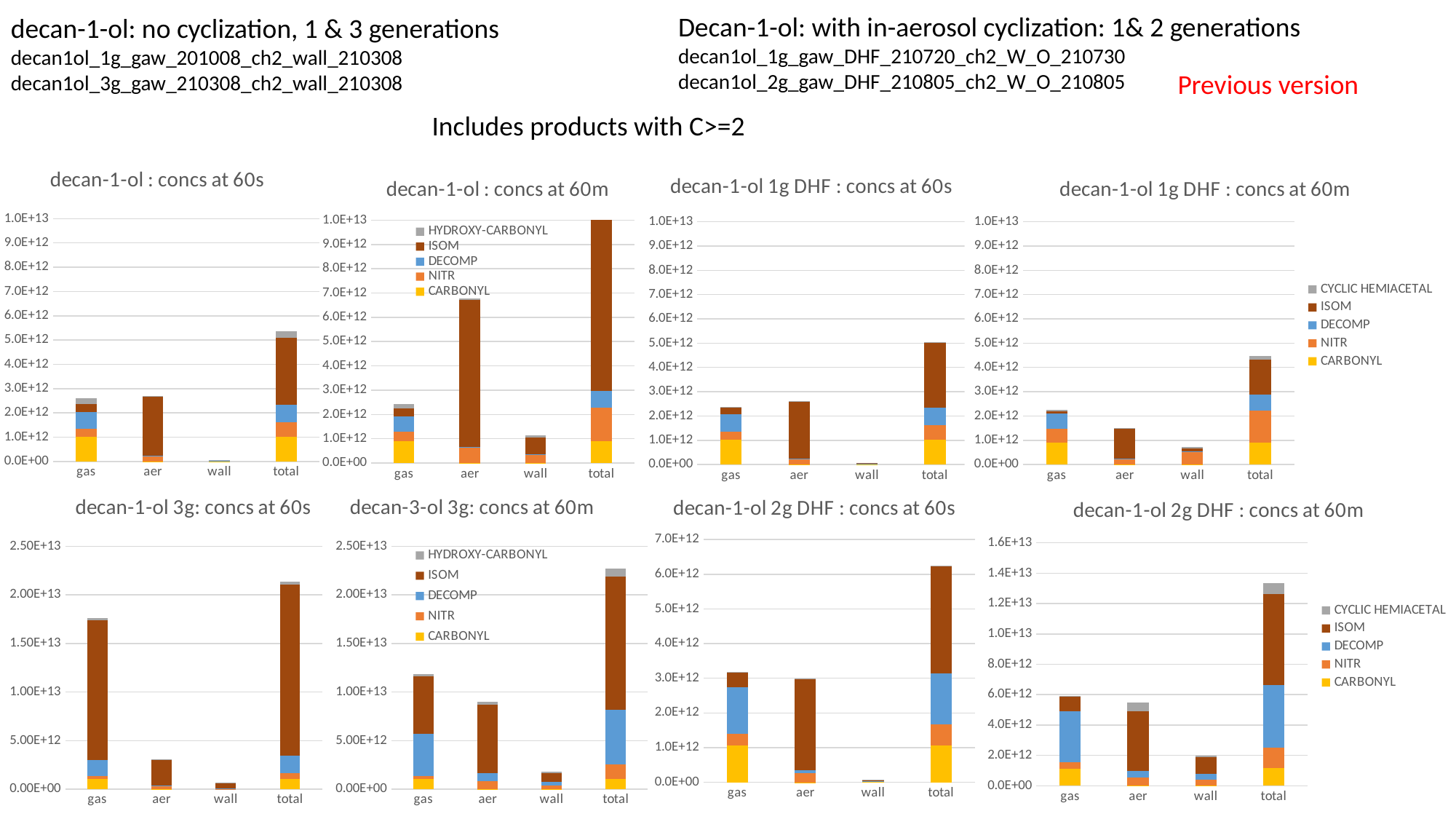

Decan-1-ol: with in-aerosol cyclization: 1& 2 generations
decan1ol_1g_gaw_DHF_210720_ch2_W_O_210730
decan1ol_2g_gaw_DHF_210805_ch2_W_O_210805
decan-1-ol: no cyclization, 1 & 3 generations
decan1ol_1g_gaw_201008_ch2_wall_210308
decan1ol_3g_gaw_210308_ch2_wall_210308
Previous version
Includes products with C>=2

### Chart: decan-1-ol : concs at 60s

| Category | CARBONYL | NITR | DECOMP | ISOM | HYDROXY-CARBONYL |
|---|---|---|---|---|---|
| gas | 1010300000000.0 | 334077750000.0 | 707823155000.0 | 308010837007.0 | 241977000000.0 |
| aer | 670158000.0 | 241701920000.0 | 6086054000.0 | 2417612522000.0 | 24487700000.0 |
| wall | 5250990000.0 | 21856706000.0 | 3437693700.0 | 25382750501.8 | 15196900000.0 |
| total | 1016221148000.0 | 597636376000.0 | 717346902700.0 | 2751006109508.8 | 281661600000.0 |

### Chart: decan-1-ol : concs at 60m

| Category | CARBONYL | NITR | DECOMP | ISOM | HYDROXY-CARBONYL |
|---|---|---|---|---|---|
| gas | 906907000000.0 | 372450940000.0 | 652558840000.0 | 321233837780.8 | 175187000000.0 |
| aer | 1421740000.0 | 636871820000.0 | 13232129000.0 | 6075434800000.0 | 41896200000.0 |
| wall | 4819860000.0 | 357633150000.0 | 10396010000.0 | 692997551808.0 | 77150000000.0 |
| total | 913148600000.0 | 1366955910000.0 | 676186979000.0 | 7089666189588.8 | 294233200000.0 |

### Chart: decan-1-ol 1g DHF : concs at 60s

| Category | CARBONYL | NITR | DECOMP | ISOM | CYCLIC HEMIACETAL |
|---|---|---|---|---|---|
| gas | 1018010000000.0 | 335274630000.0 | 713169862000.0 | 305824754169.777 | 3042458100.0 |
| aer | 663475000.0 | 238328120000.0 | 5972840000.0 | 2367122378854.6626 | 2977640540.27809 |
| wall | 5291270000.0 | 21854657000.0 | 3418115200.0 | 24659632563.16885 | 1389705363.5089588 |
| total | 1023964745000.0 | 595457407000.0 | 722560817200.0 | 2697606765587.608 | 7409804003.787048 |

### Chart: decan-1-ol 1g DHF : concs at 60m

| Category | CARBONYL | NITR | DECOMP | ISOM | CYCLIC HEMIACETAL |
|---|---|---|---|---|---|
| gas | 909637000000.0 | 552213090000.0 | 646229390000.0 | 72181925021.05159 | 58565920000.0 |
| aer | 362540000.0 | 240064100000.0 | 940153843.0 | 1246093866080.654 | 17568391723.793743 |
| wall | 4834360000.0 | 522112280000.0 | 5338622880.0 | 126411277678.46576 | 76688194901.45502 |
| total | 914833900000.0 | 1314389470000.0 | 652508166723.0 | 1444687068780.1714 | 152822506625.24875 |

### Chart: decan-1-ol 2g DHF : concs at 60s

| Category | CARBONYL | NITR | DECOMP | ISOM | CYCLIC HEMIACETAL |
|---|---|---|---|---|---|
| gas | 1061587100000.0 | 326493701561.0 | 1358157563580.1267 | 435240836557.7602 | 4515689588.916862 |
| aer | 987675000.0 | 259487104700.0 | 82090477047.0916 | 2635520463610.99 | 10363470073.704323 |
| wall | 6060100000.0 | 21655358588.600002 | 17016682630.800457 | 30417298216.149284 | 2756763492.494183 |
| total | 1068634875000.0 | 607636164849.6001 | 1457264723258.0176 | 3101178598384.903 | 17635923155.11538 |

### Chart: decan-1-ol 2g DHF : concs at 60m

| Category | CARBONYL | NITR | DECOMP | ISOM | CYCLIC HEMIACETAL |
|---|---|---|---|---|---|
| gas | 1128215000000.0 | 427042280093.0 | 3328846977593.457 | 984241047175.347 | 39309300531.45739 |
| aer | 3437110000.0 | 542784529000.0 | 446633805028.824 | 3909840199412.682 | 576691493260.4933 |
| wall | 15944860000.0 | 404901712550.0 | 339091792022.44574 | 1112429442612.8464 | 107989299880.08295 |
| total | 1147596970000.0 | 1374728521643.0 | 4114572574644.7236 | 6006510689200.875 | 723990093672.034 |

### Chart: decan-1-ol 3g: concs at 60s

| Category | CARBONYL | NITR | DECOMP | ISOM | HYDROXY-CARBONYL |
|---|---|---|---|---|---|
| gas | 1041820000000.0 | 327897399331.7427 | 1630113219064.7554 | 14411333488423.92 | 225207000194.67908 |
| aer | 752105000.0 | 265724719159.5508 | 93931882279.99666 | 2661827279498.9336 | 24805100008.635147 |
| wall | 5417490000.0 | 21734992678.762608 | 21100052055.57854 | 575765972736.6553 | 14221200004.376814 |
| total | 1047989595000.0 | 615357111170.056 | 1745145153400.3306 | 17648926740659.508 | 264233300207.691 |

### Chart: decan-3-ol 3g: concs at 60m

| Category | CARBONYL | NITR | DECOMP | ISOM | HYDROXY-CARBONYL |
|---|---|---|---|---|---|
| gas | 1040300905800.0 | 331956529258.30054 | 4348620704316.0264 | 5878547657860.758 | 270745377570.65994 |
| aer | 8784841700.0 | 817431239786.99 | 850092939788.9021 | 6992992958500.981 | 323258790049.9901 |
| wall | 20271000000.0 | 319894121026.6946 | 435960540968.7937 | 868843690403.2493 | 162532537135.30997 |
| total | 1069356747500.0 | 1469281890071.985 | 5634674185073.723 | 13740384306764.988 | 756536704755.96 |